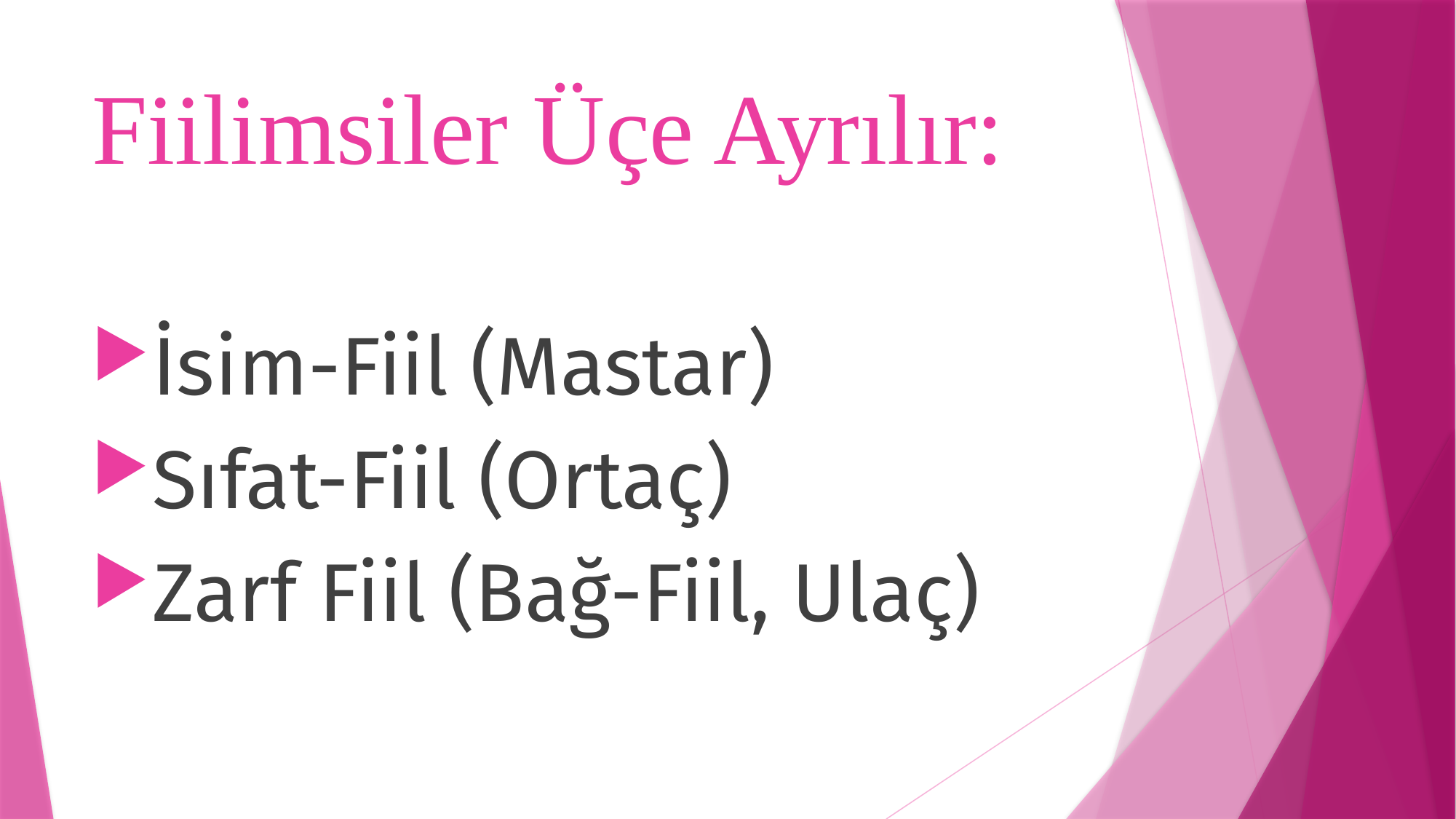

Fiilimsiler Üçe Ayrılır:

İsim-Fiil (Mastar)
Sıfat-Fiil (Ortaç)
Zarf Fiil (Bağ-Fiil, Ulaç)